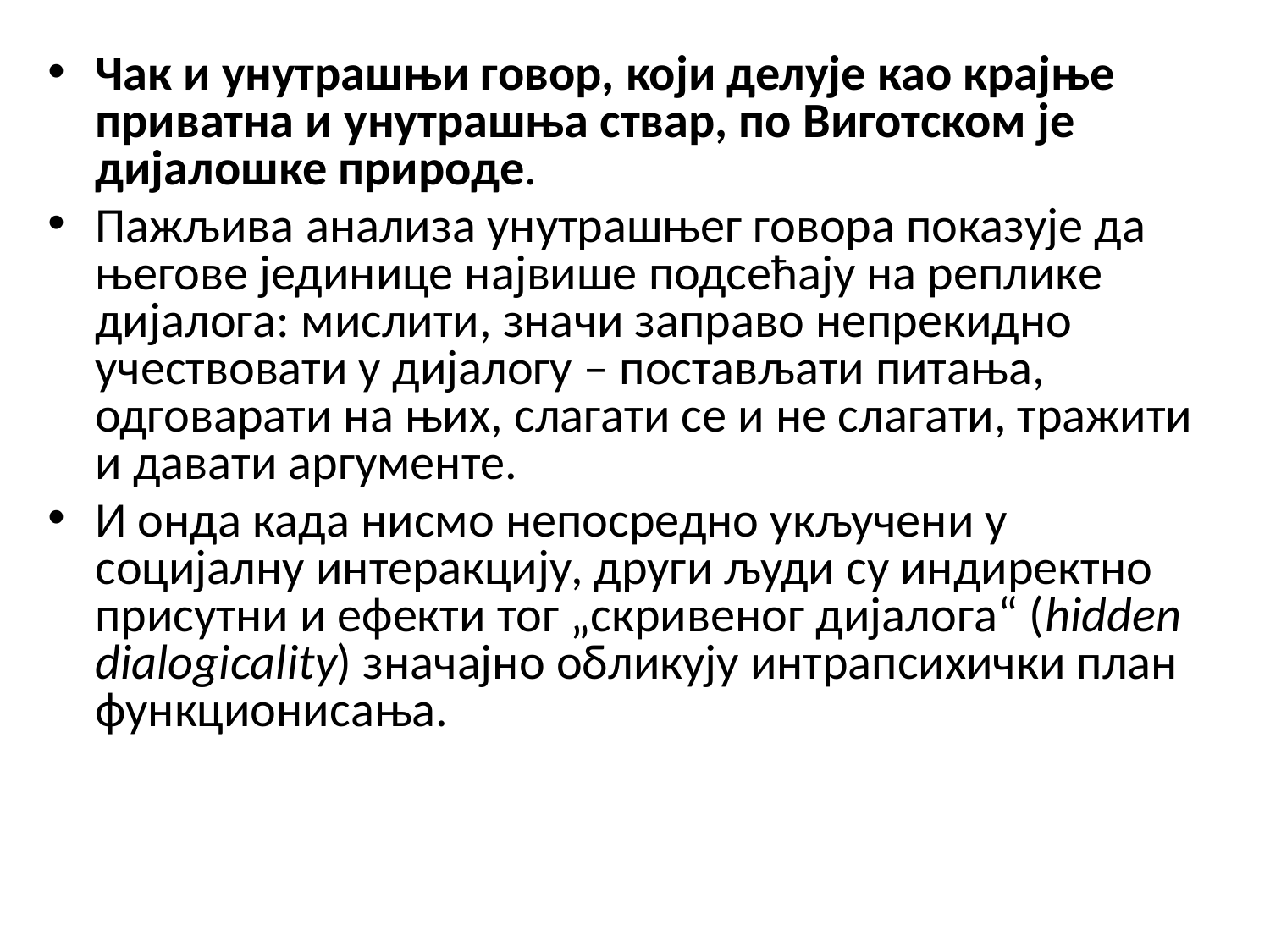

Чак и унутрашњи говор, који делује као крајње приватна и унутрашња ствар, по Виготском је дијалошке природе.
Пажљива анализа унутрашњег говора показује да његове јединице највише подсећају на реплике дијалога: мислити, значи заправо непрекидно учествовати у дијалогу – постављати питања, одговарати на њих, слагати се и не слагати, тражити и давати аргументе.
И онда када нисмо непосредно укључени у социјалну интеракцију, други људи су индиректно присутни и ефекти тог „скривеног дијалога“ (hidden dialogicality) значајно обликују интрапсихички план функционисања.